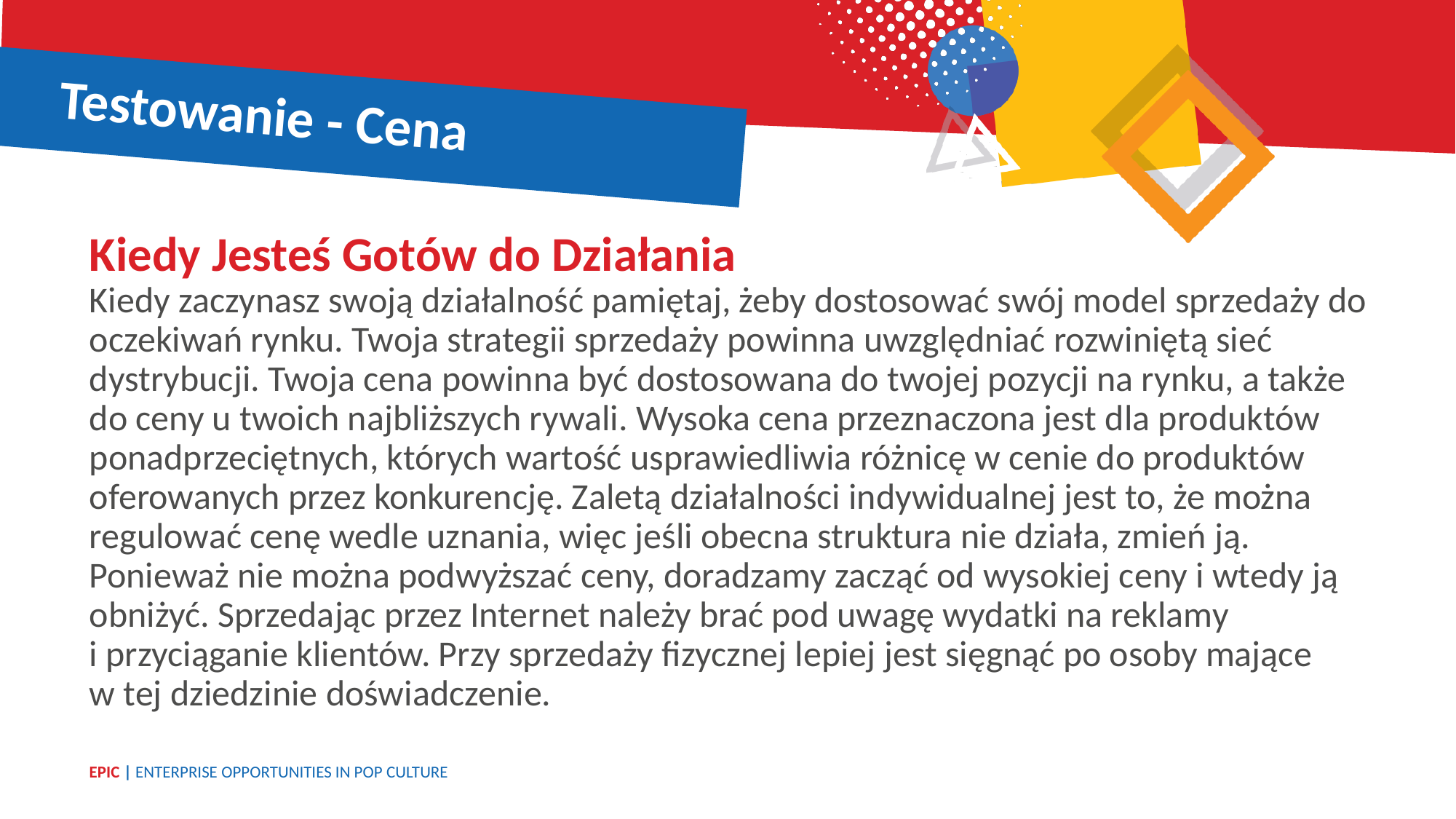

Testowanie - Cena
Kiedy Jesteś Gotów do Działania
Kiedy zaczynasz swoją działalność pamiętaj, żeby dostosować swój model sprzedaży do oczekiwań rynku. Twoja strategii sprzedaży powinna uwzględniać rozwiniętą sieć dystrybucji. Twoja cena powinna być dostosowana do twojej pozycji na rynku, a także do ceny u twoich najbliższych rywali. Wysoka cena przeznaczona jest dla produktów ponadprzeciętnych, których wartość usprawiedliwia różnicę w cenie do produktów oferowanych przez konkurencję. Zaletą działalności indywidualnej jest to, że można regulować cenę wedle uznania, więc jeśli obecna struktura nie działa, zmień ją. Ponieważ nie można podwyższać ceny, doradzamy zacząć od wysokiej ceny i wtedy ją obniżyć. Sprzedając przez Internet należy brać pod uwagę wydatki na reklamy
i przyciąganie klientów. Przy sprzedaży fizycznej lepiej jest sięgnąć po osoby mające
w tej dziedzinie doświadczenie.